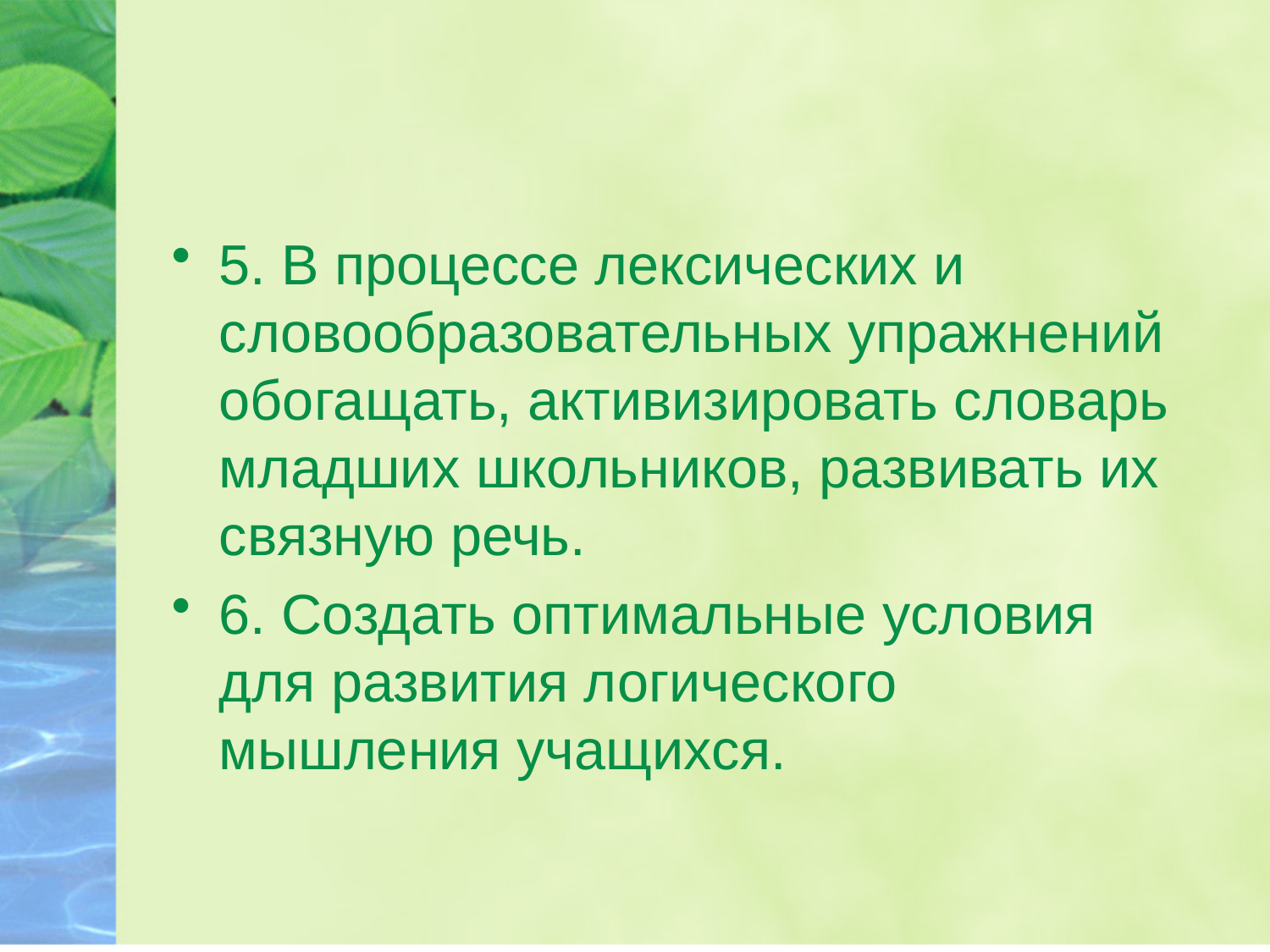

#
5. В процессе лексических и словообразовательных упражнений обогащать, активизировать словарь младших школьников, развивать их связную речь.
6. Создать оптимальные условия для развития логического мышления учащихся.